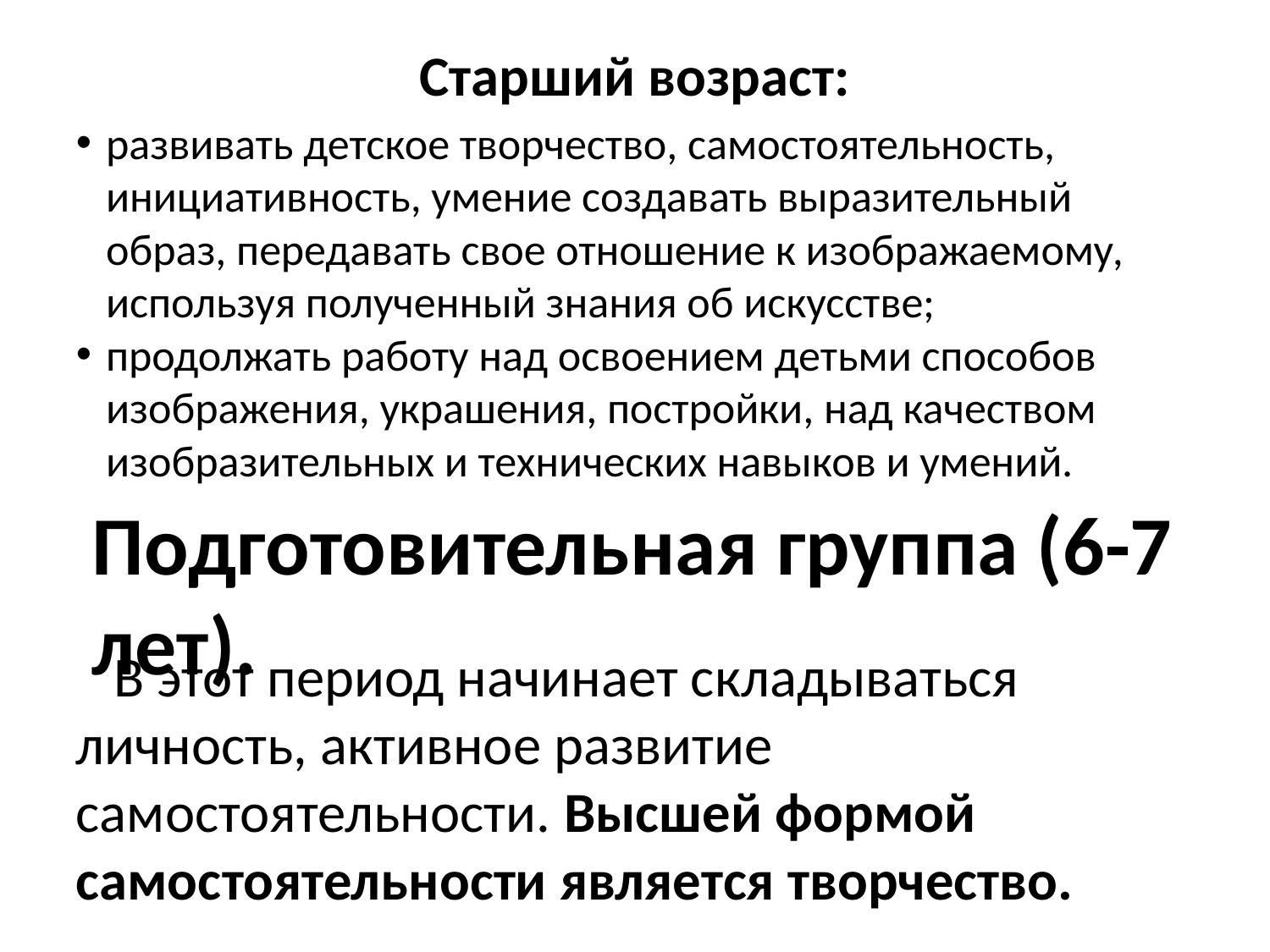

Старший возраст:
развивать детское творчество, самостоятельность, инициативность, умение создавать выразительный образ, передавать свое отношение к изображаемому, используя полученный знания об искусстве;
продолжать работу над освоением детьми способов изображения, украшения, постройки, над качеством изобразительных и технических навыков и умений.

Подготовительная группа (6-7 лет).

   В этот период начинает складываться личность, активное развитие самостоятельности. Высшей формой самостоятельности является творчество.